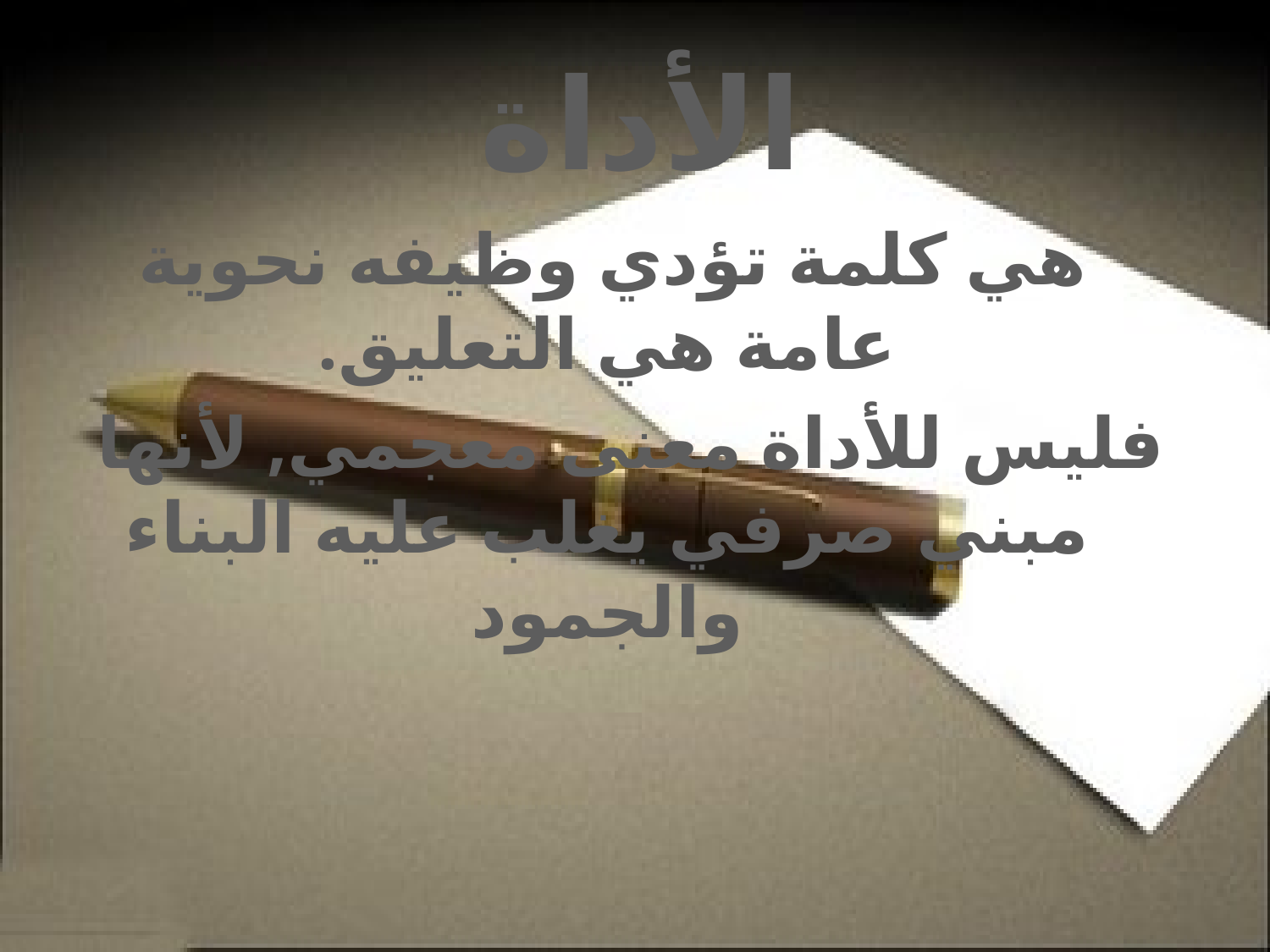

الأداة
  هي كلمة تؤدي وظيفه نحوية عامة هي التعليق.
فليس للأداة معنى معجمي, لأنها مبني صرفي يغلب عليه البناء والجمود